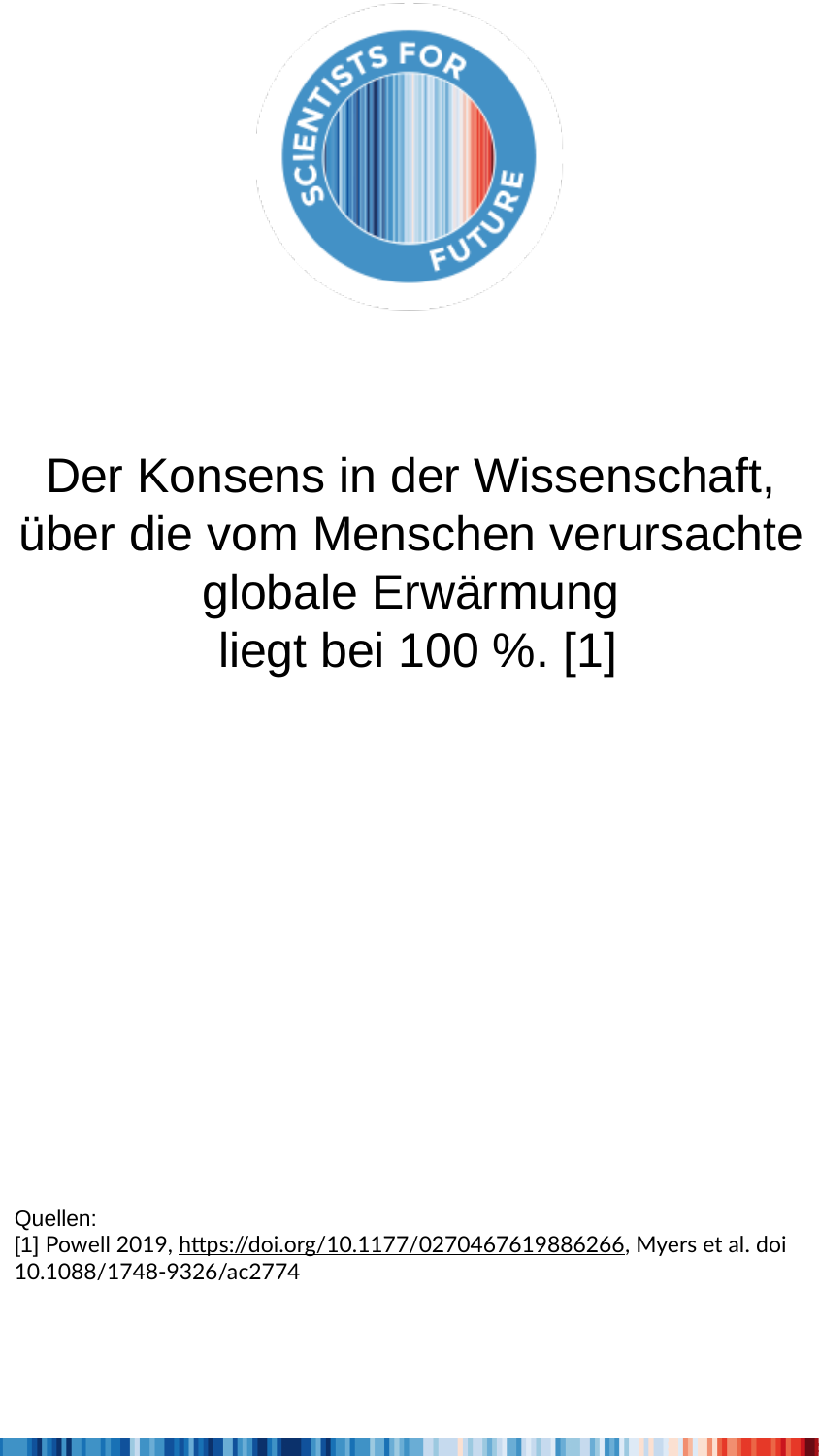

Der Konsens in der Wissenschaft,
über die vom Menschen verursachte
globale Erwärmung
liegt bei 100 %. [1]
Quellen:
[1] Powell 2019, https://doi.org/10.1177/0270467619886266, Myers et al. doi 10.1088/1748-9326/ac2774